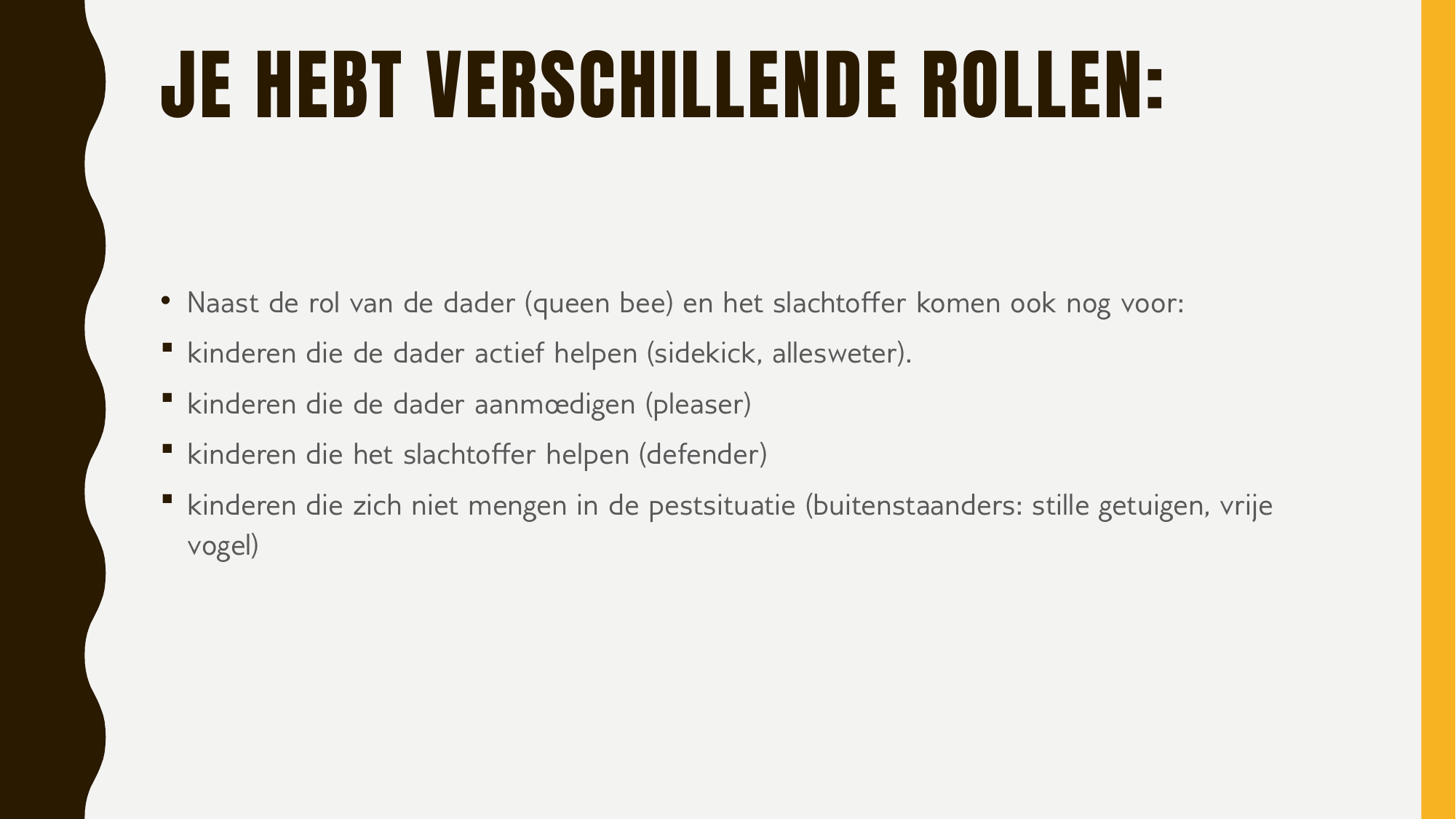

# Je hebt verschillende rollen:
Naast de rol van de dader (queen bee) en het slachtoffer komen ook nog voor:
kinderen die de dader actief helpen (sidekick, allesweter).
kinderen die de dader aanmoedigen (pleaser)
kinderen die het slachtoffer helpen (defender)
kinderen die zich niet mengen in de pestsituatie (buitenstaanders: stille getuigen, vrije vogel)